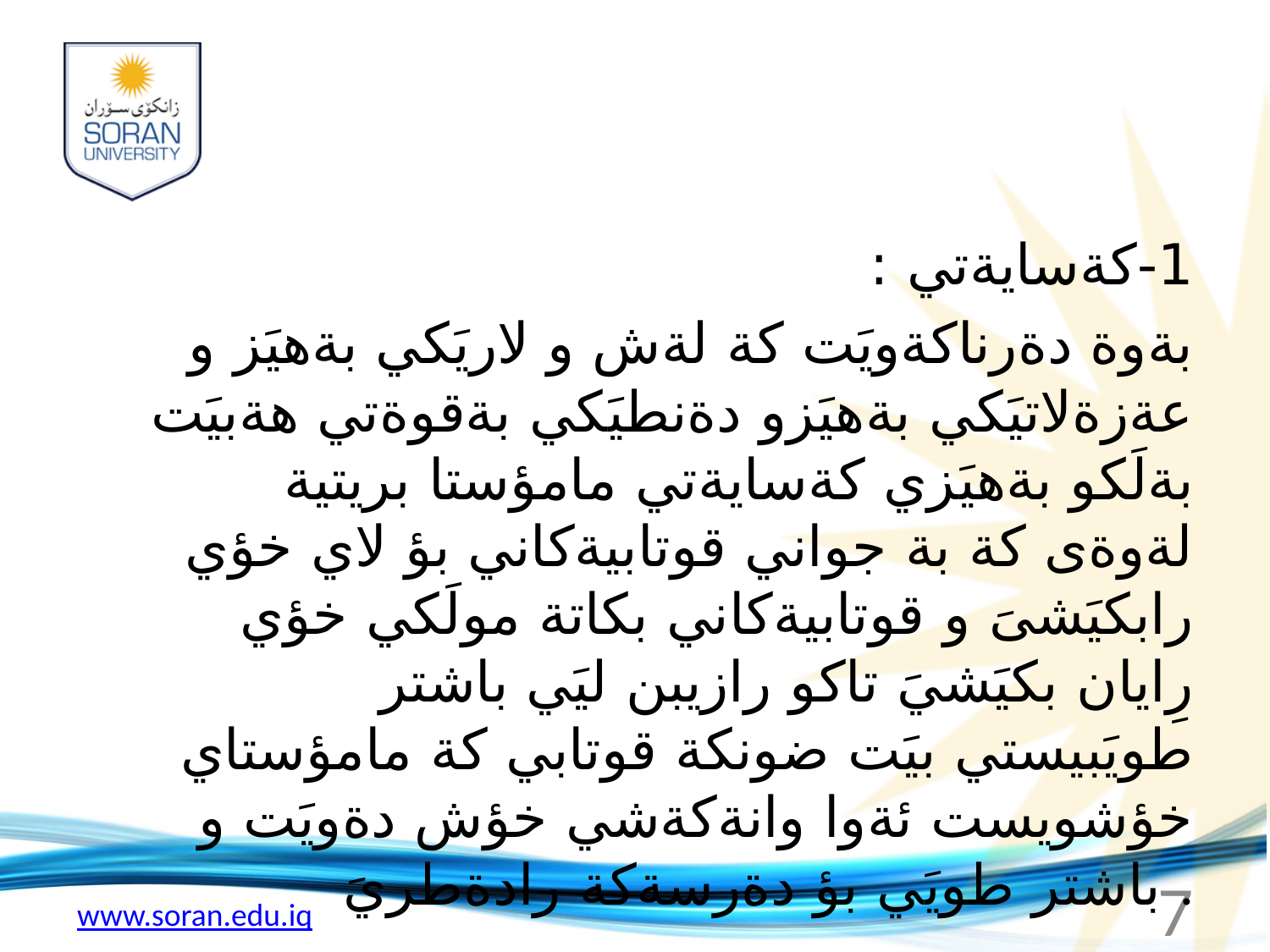

1-كةسايةتي :
بةوة دةرناكةويَت كة لةش و لاريَكي بةهيَز و عةزةلاتيَكي بةهيَزو دةنطيَكي بةقوةتي هةبيَت بةلَكو بةهيَزي كةسايةتي مامؤستا بريتية لةوةى كة بة جواني قوتابيةكاني بؤ لاي خؤي رابكيَشىَ و قوتابيةكاني بكاتة مولَكي خؤي رِايان بكيَشيَ تاكو رازيبن ليَي باشتر طويَبيستي بيَت ضونكة قوتابي كة مامؤستاي خؤشويست ئةوا وانةكةشي خؤش دةويَت و باشتر طويَي بؤ دةرسةكة رادةطريَ .

7